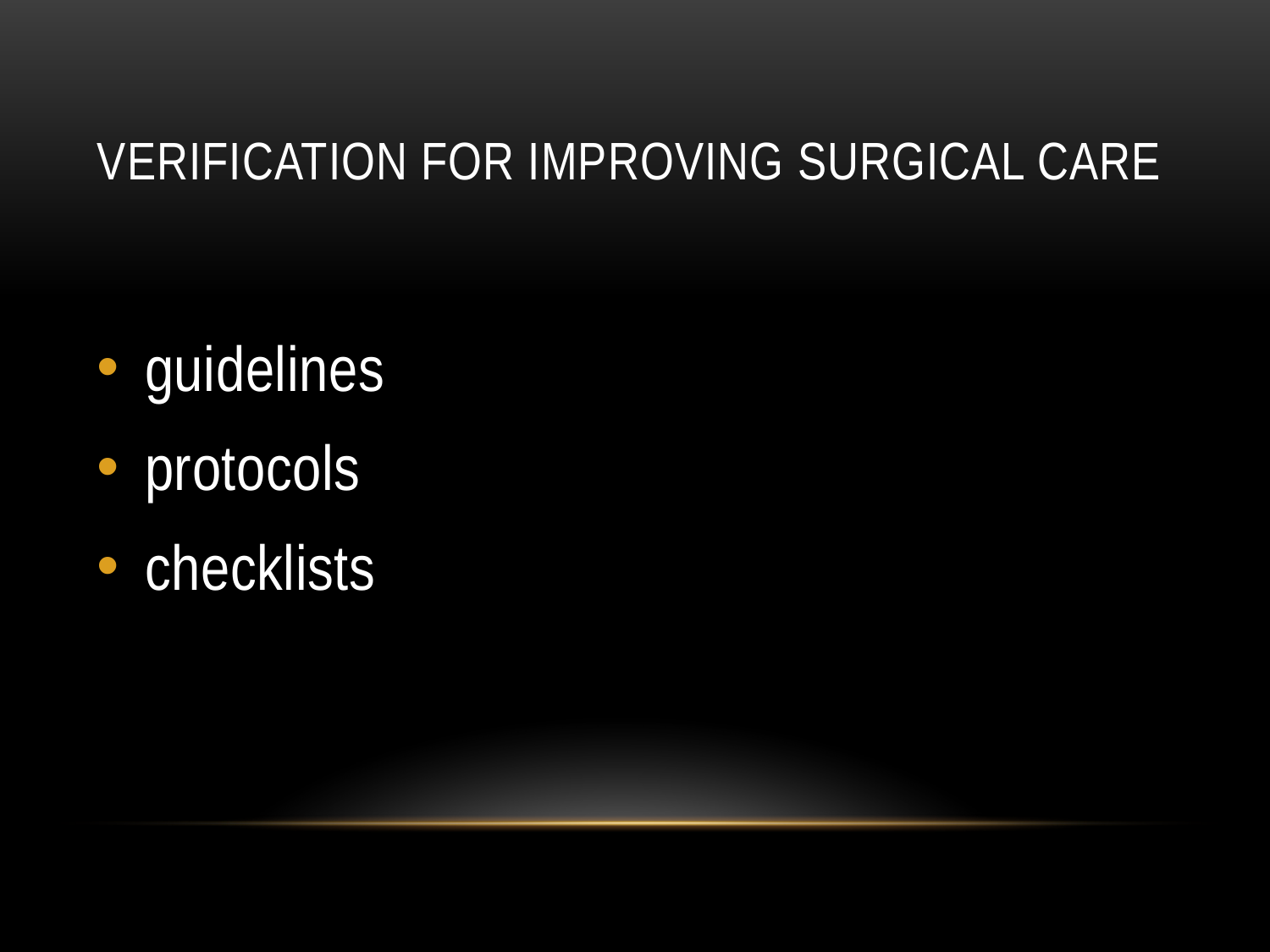

# Verification for improving surgical care

guidelines
protocols
checklists